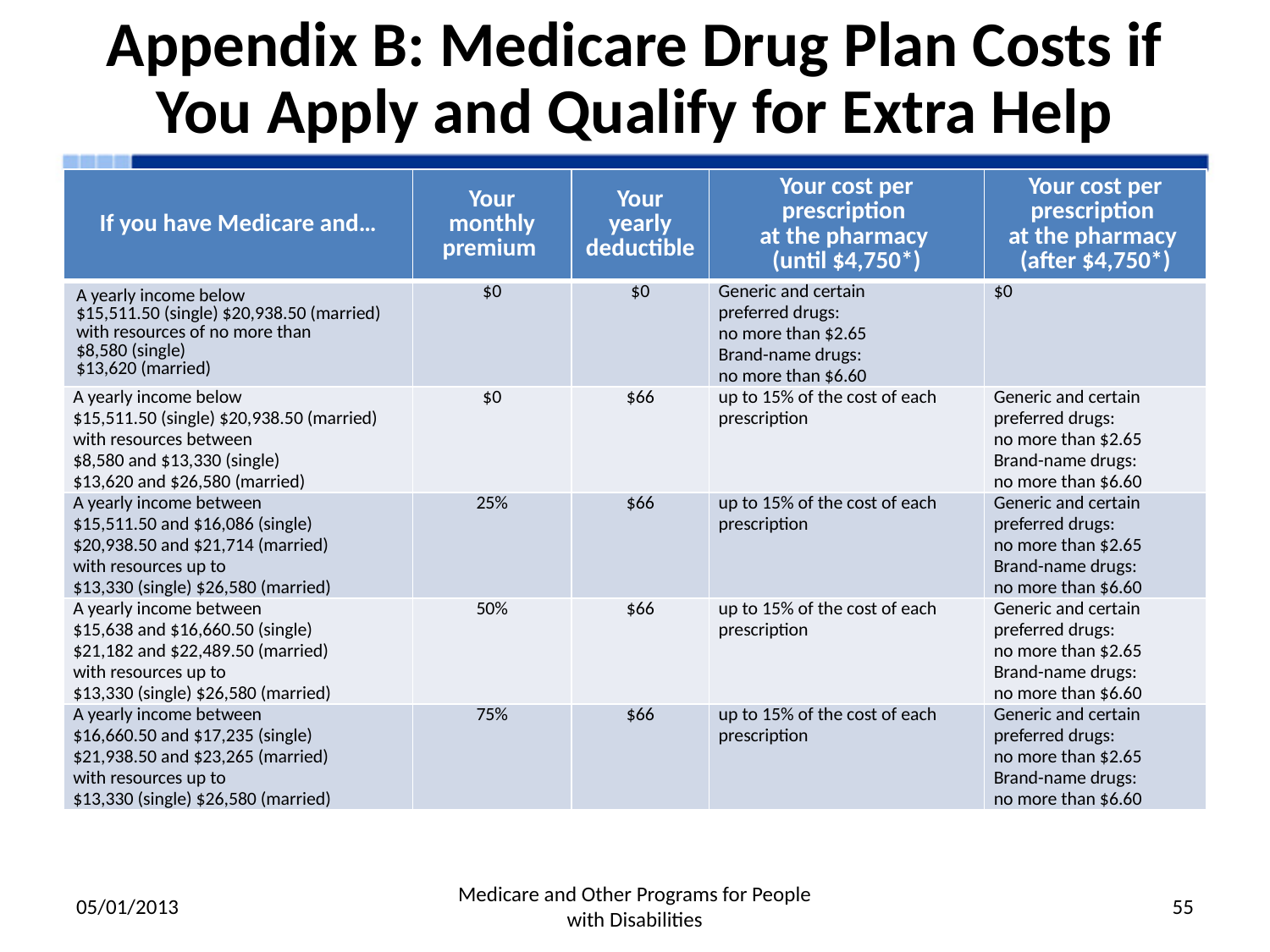

# Appendix B: Medicare Drug Plan Costs if You Apply and Qualify for Extra Help
| If you have Medicare and… | Your monthly premium | Your yearly deductible | Your cost per prescription at the pharmacy (until $4,750\*) | Your cost per prescription at the pharmacy (after $4,750\*) |
| --- | --- | --- | --- | --- |
| A yearly income below $15,511.50 (single) $20,938.50 (married) with resources of no more than $8,580 (single) $13,620 (married) | $0 | $0 | Generic and certain preferred drugs: no more than $2.65 Brand-name drugs: no more than $6.60 | $0 |
| A yearly income below $15,511.50 (single) $20,938.50 (married) with resources between $8,580 and $13,330 (single) $13,620 and $26,580 (married) | $0 | $66 | up to 15% of the cost of each prescription | Generic and certain preferred drugs: no more than $2.65 Brand-name drugs: no more than $6.60 |
| A yearly income between $15,511.50 and $16,086 (single) $20,938.50 and $21,714 (married) with resources up to $13,330 (single) $26,580 (married) | 25% | $66 | up to 15% of the cost of each prescription | Generic and certain preferred drugs: no more than $2.65 Brand-name drugs: no more than $6.60 |
| A yearly income between $15,638 and $16,660.50 (single) $21,182 and $22,489.50 (married) with resources up to $13,330 (single) $26,580 (married) | 50% | $66 | up to 15% of the cost of each prescription | Generic and certain preferred drugs: no more than $2.65 Brand-name drugs: no more than $6.60 |
| A yearly income between $16,660.50 and $17,235 (single) $21,938.50 and $23,265 (married) with resources up to $13,330 (single) $26,580 (married) | 75% | $66 | up to 15% of the cost of each prescription | Generic and certain preferred drugs: no more than $2.65 Brand-name drugs: no more than $6.60 |
05/01/2013
Medicare and Other Programs for People with Disabilities
55